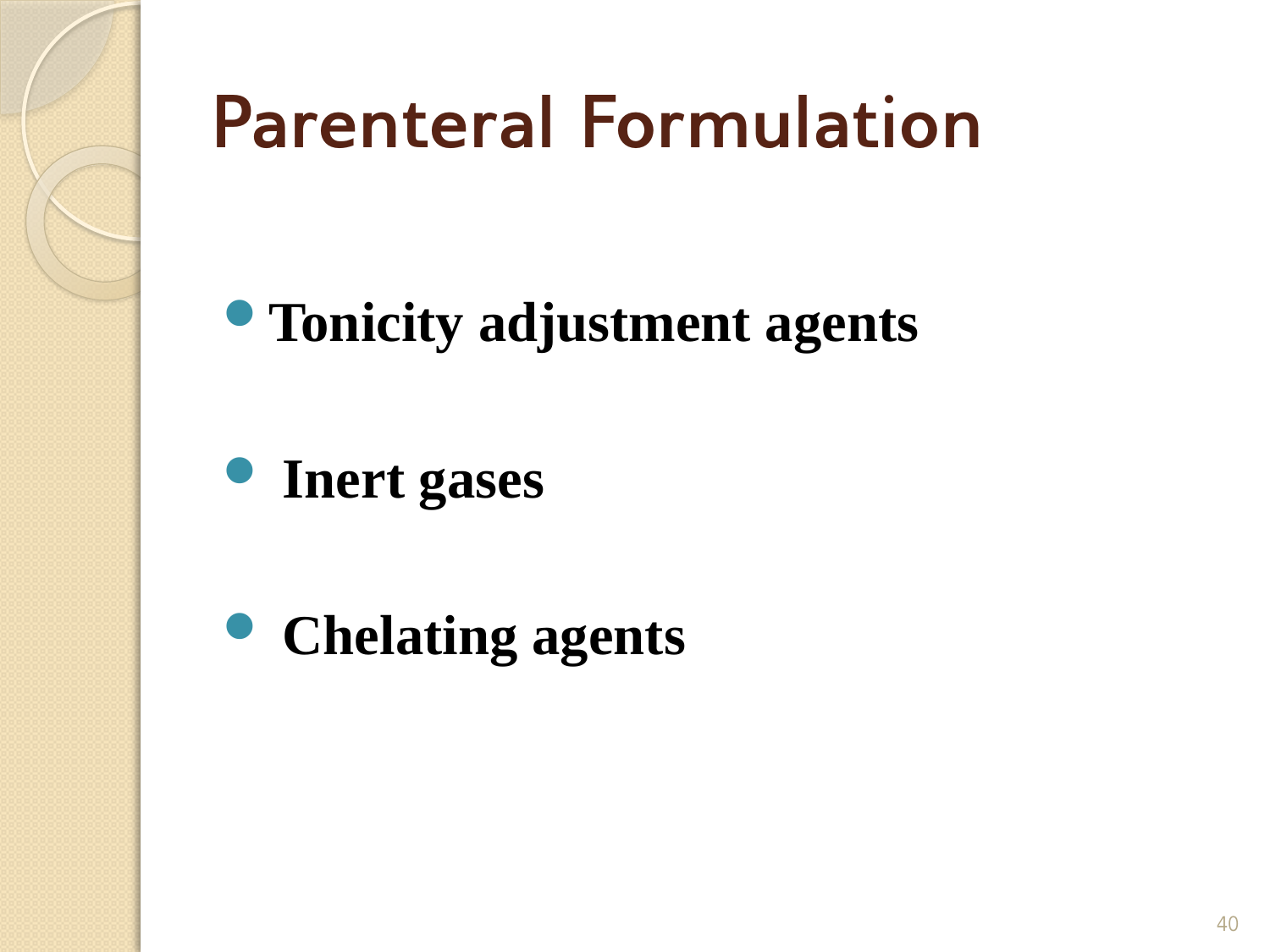

# Parenteral Formulation

Tonicity adjustment agents

 Inert gases

 Chelating agents
40